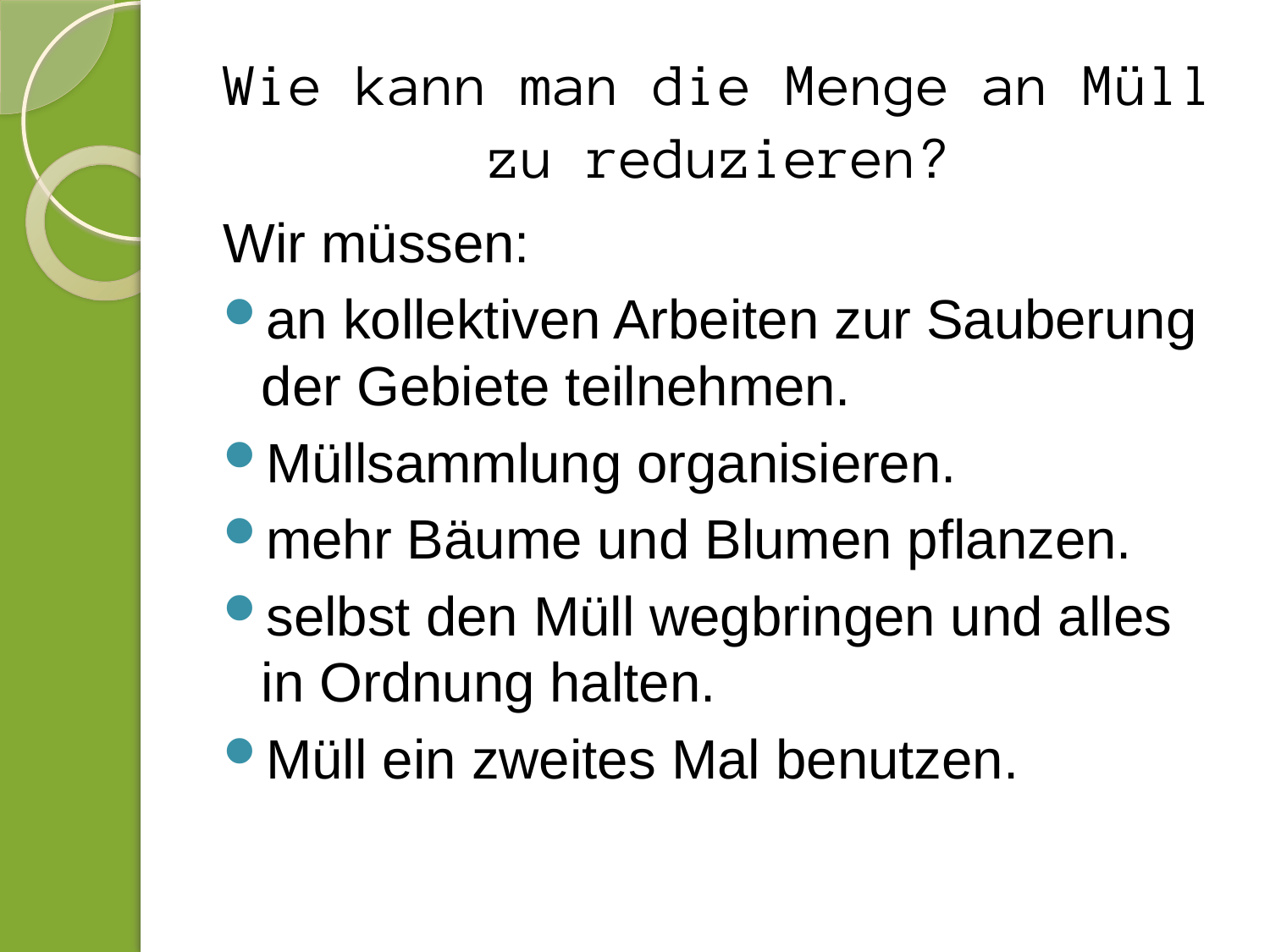

# Wie kann man die Menge an Müll zu reduzieren?
Wir müssen:
an kollektiven Arbeiten zur Sauberung der Gebiete teilnehmen.
Müllsammlung organisieren.
mehr Bäume und Blumen pflanzen.
selbst den Müll wegbringen und alles in Ordnung halten.
Müll ein zweites Mal benutzen.